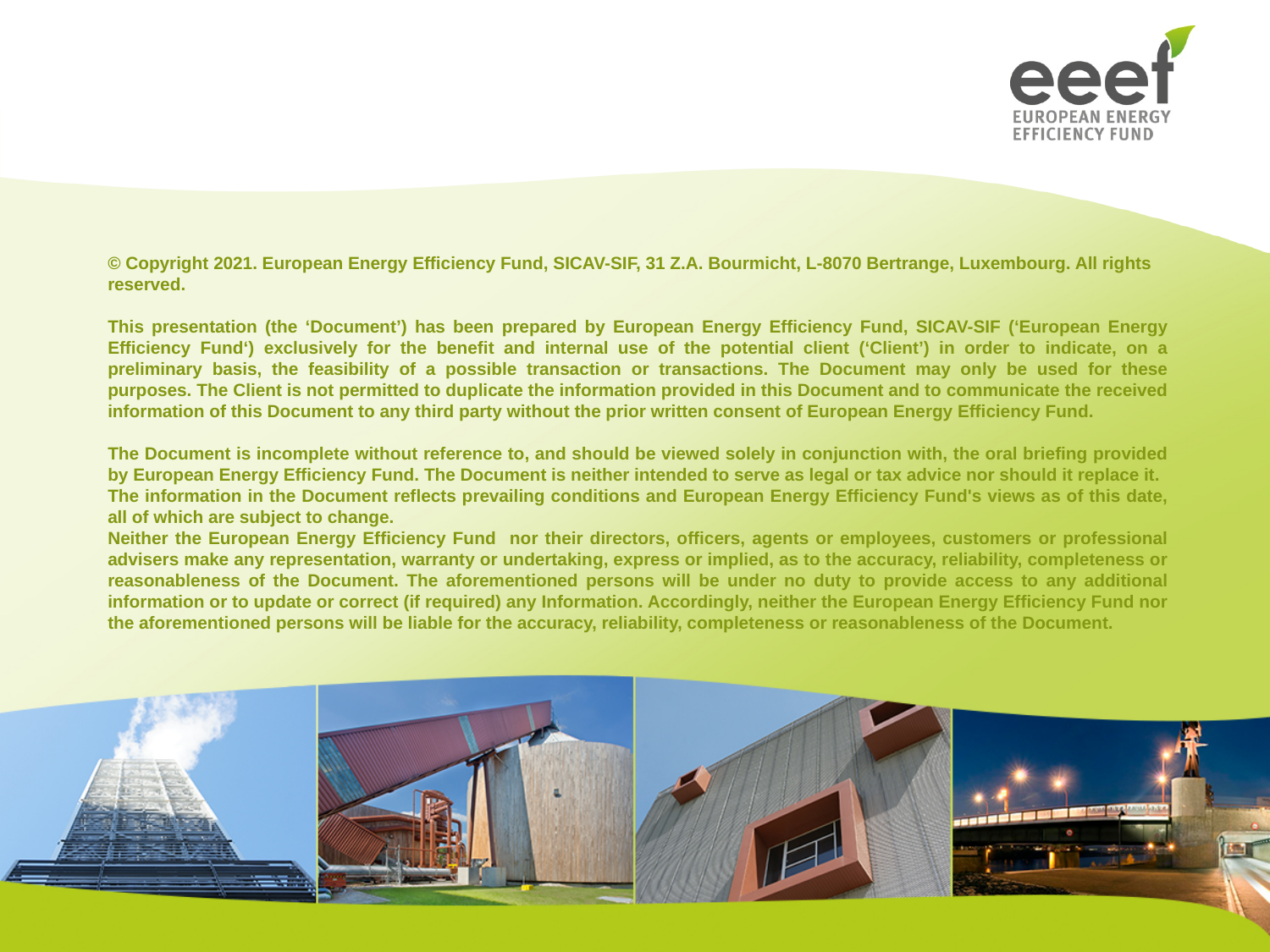

# © Copyright 2021. European Energy Efficiency Fund, SICAV-SIF, 31 Z.A. Bourmicht, L-8070 Bertrange, Luxembourg. All rights reserved.

This presentation (the ‘Document’) has been prepared by European Energy Efficiency Fund, SICAV-SIF (‘European Energy Efficiency Fund‘) exclusively for the benefit and internal use of the potential client (‘Client’) in order to indicate, on a preliminary basis, the feasibility of a possible transaction or transactions. The Document may only be used for these purposes. The Client is not permitted to duplicate the information provided in this Document and to communicate the received information of this Document to any third party without the prior written consent of European Energy Efficiency Fund.

The Document is incomplete without reference to, and should be viewed solely in conjunction with, the oral briefing provided by European Energy Efficiency Fund. The Document is neither intended to serve as legal or tax advice nor should it replace it.
The information in the Document reflects prevailing conditions and European Energy Efficiency Fund's views as of this date, all of which are subject to change.
Neither the European Energy Efficiency Fund  nor their directors, officers, agents or employees, customers or professional advisers make any representation, warranty or undertaking, express or implied, as to the accuracy, reliability, completeness or reasonableness of the Document. The aforementioned persons will be under no duty to provide access to any additional information or to update or correct (if required) any Information. Accordingly, neither the European Energy Efficiency Fund nor the aforementioned persons will be liable for the accuracy, reliability, completeness or reasonableness of the Document.